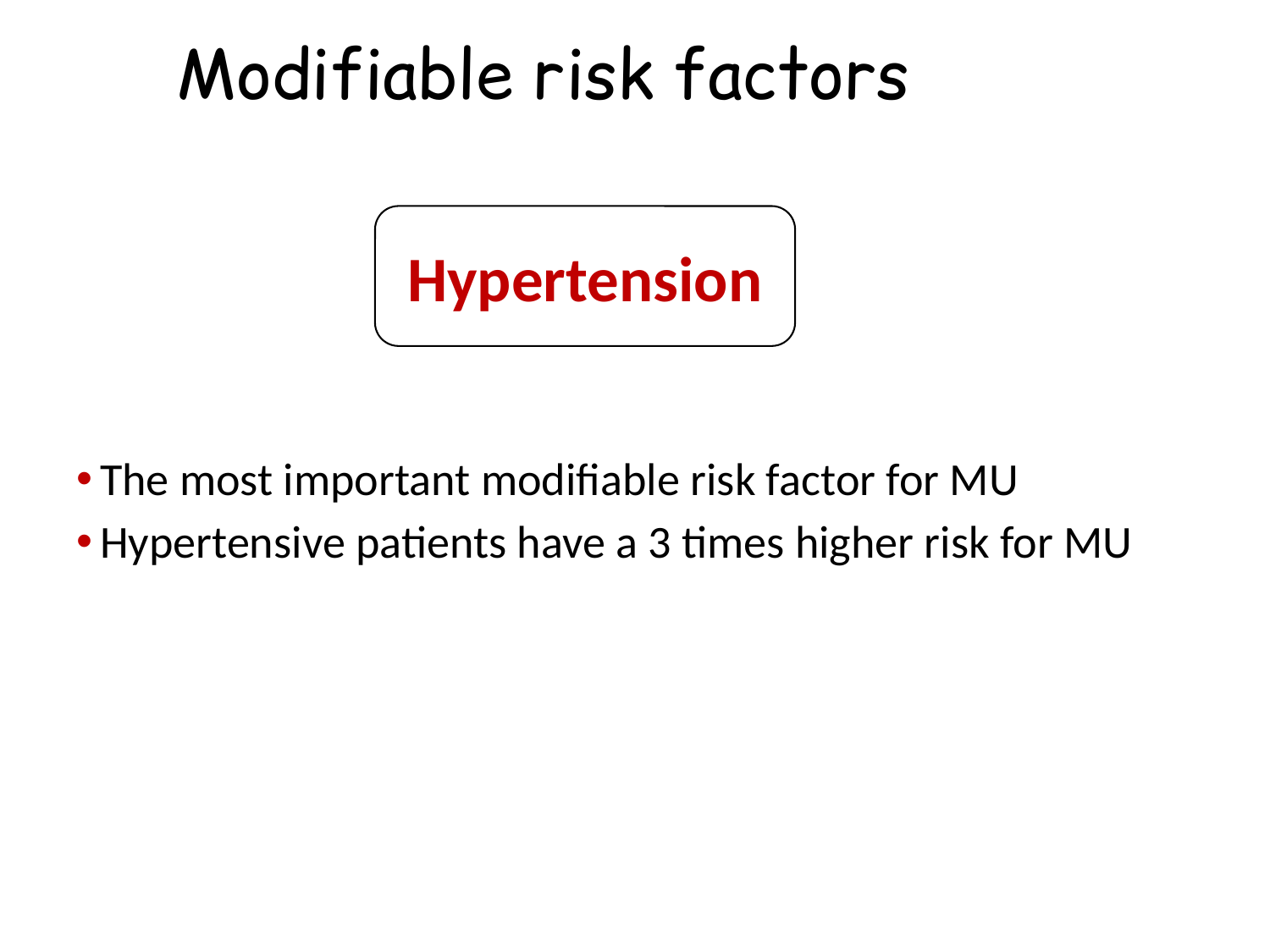

# Modifiable risk factors

The most important modifiable risk factor for MU
Hypertensive patients have a 3 times higher risk for MU
Hypertension